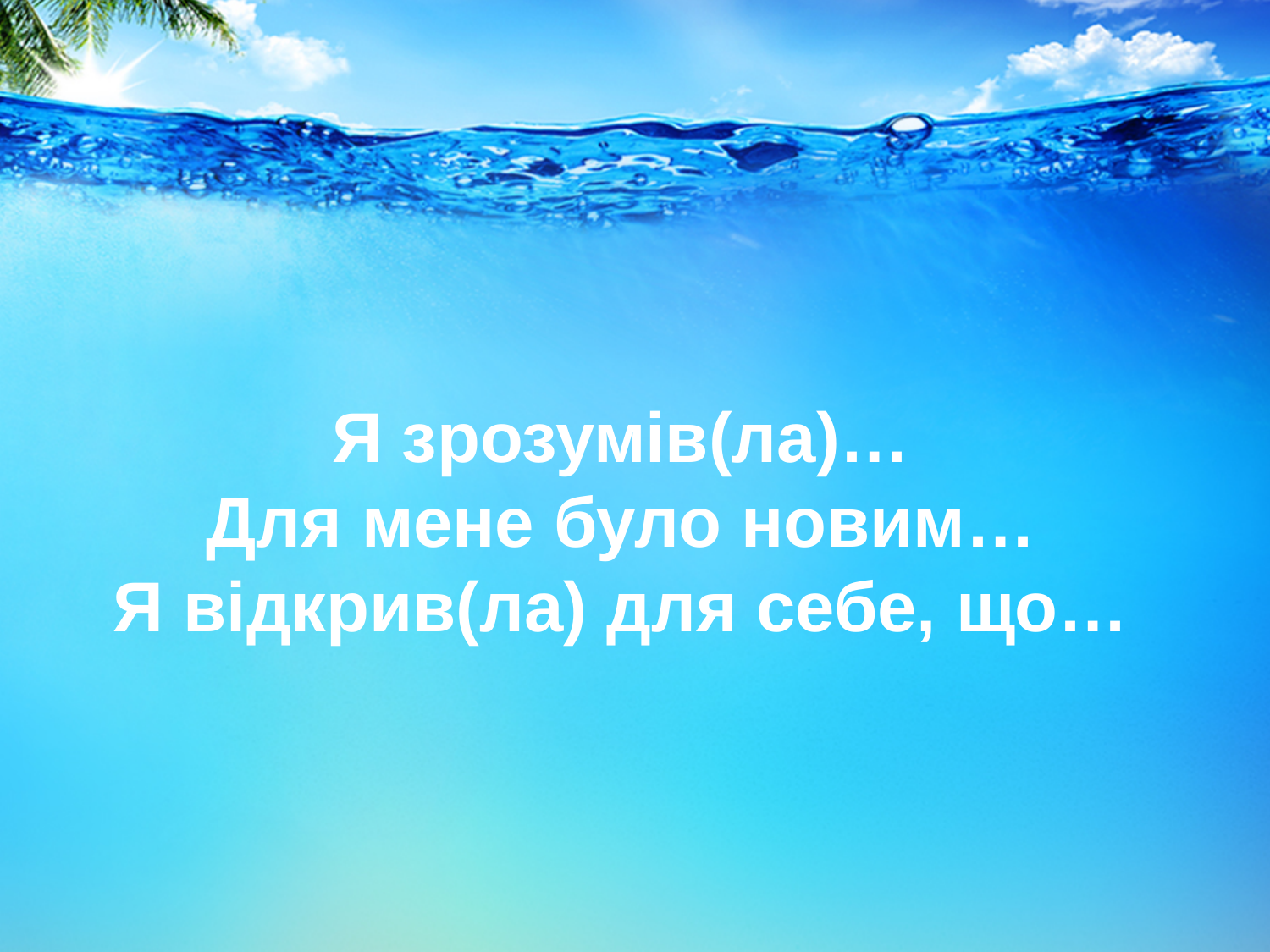

Я зрозумів(ла)…
Для мене було новим…
Я відкрив(ла) для себе, що…